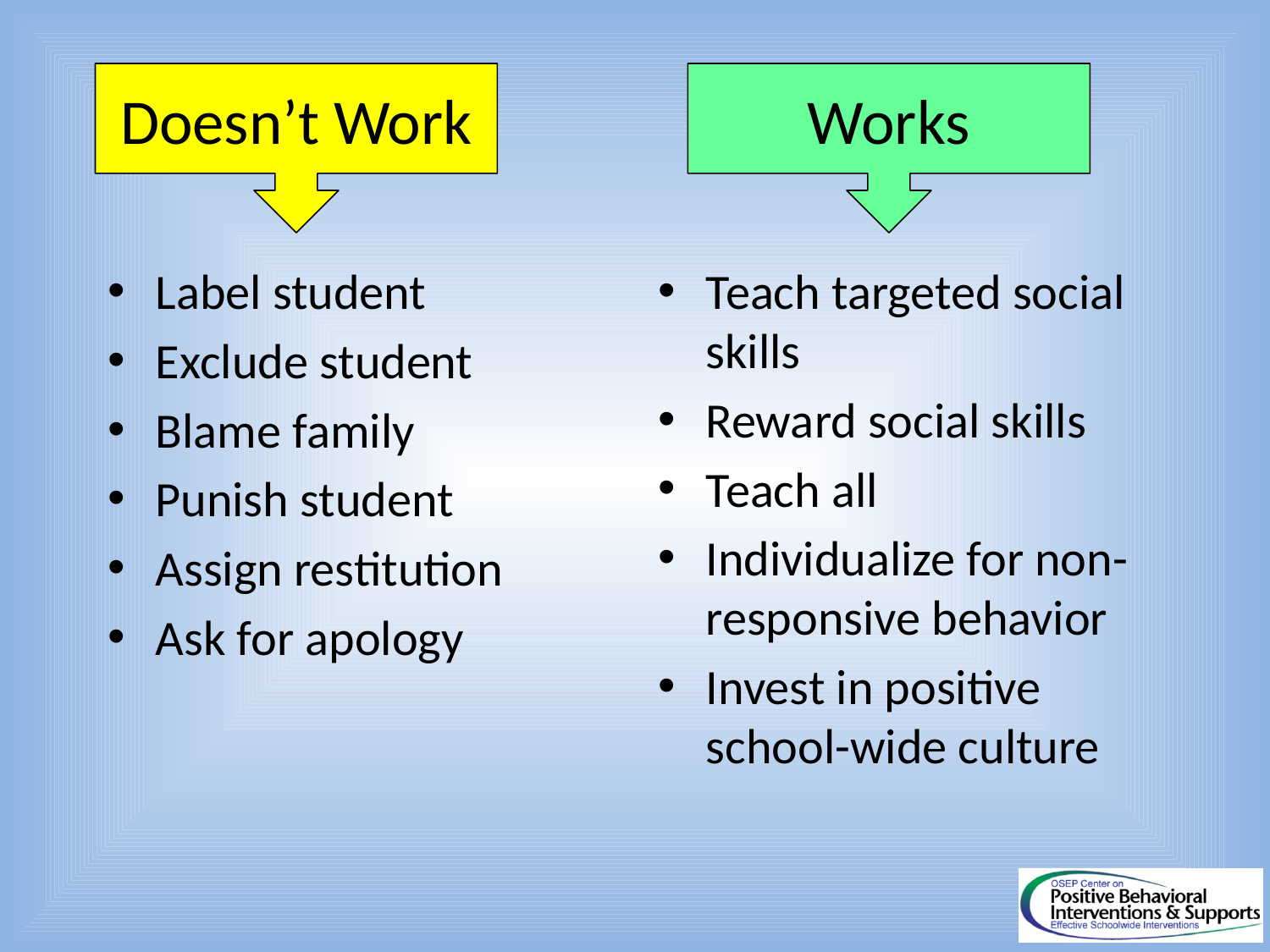

Doesn’t Work
Works
Label student
Exclude student
Blame family
Punish student
Assign restitution
Ask for apology
Teach targeted social skills
Reward social skills
Teach all
Individualize for non-responsive behavior
Invest in positive school-wide culture